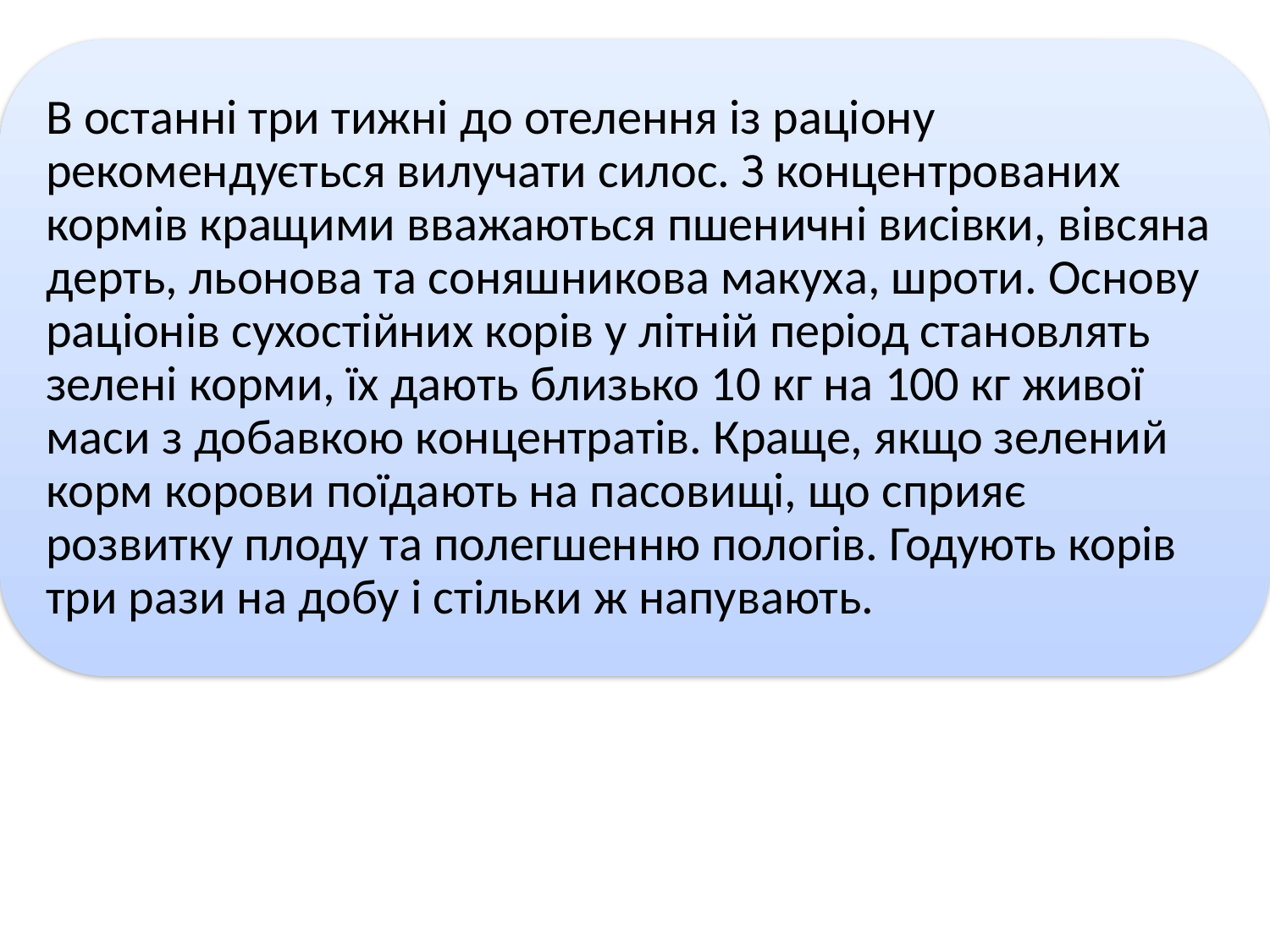

В останні три тижні до отелення із раціону рекомендується вилучати силос. З концентрованих кормів кращими вважаються пшеничні висівки, вівсяна дерть, льонова та соняшникова макуха, шроти. Основу раціонів сухостійних корів у літній період становлять зелені корми, їх дають близько 10 кг на 100 кг живої маси з добавкою концентратів. Краще, якщо зелений корм корови поїдають на пасовищі, що сприяє розвитку плоду та полегшенню пологів. Годують корів три рази на добу і стільки ж напувають.